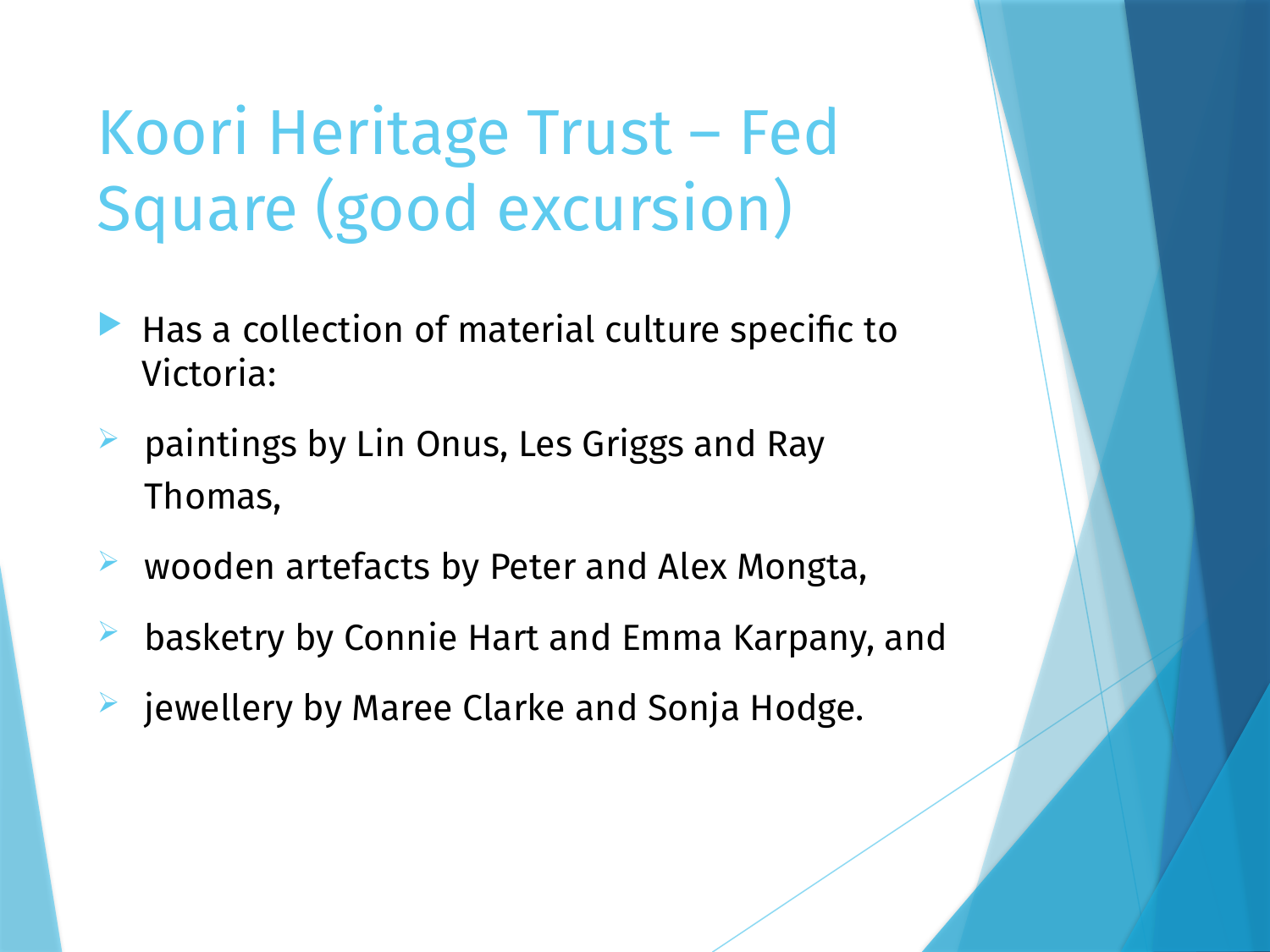

# Koori Heritage Trust – Fed Square (good excursion)
Has a collection of material culture specific to Victoria:
paintings by Lin Onus, Les Griggs and Ray Thomas,
wooden artefacts by Peter and Alex Mongta,
basketry by Connie Hart and Emma Karpany, and
jewellery by Maree Clarke and Sonja Hodge.